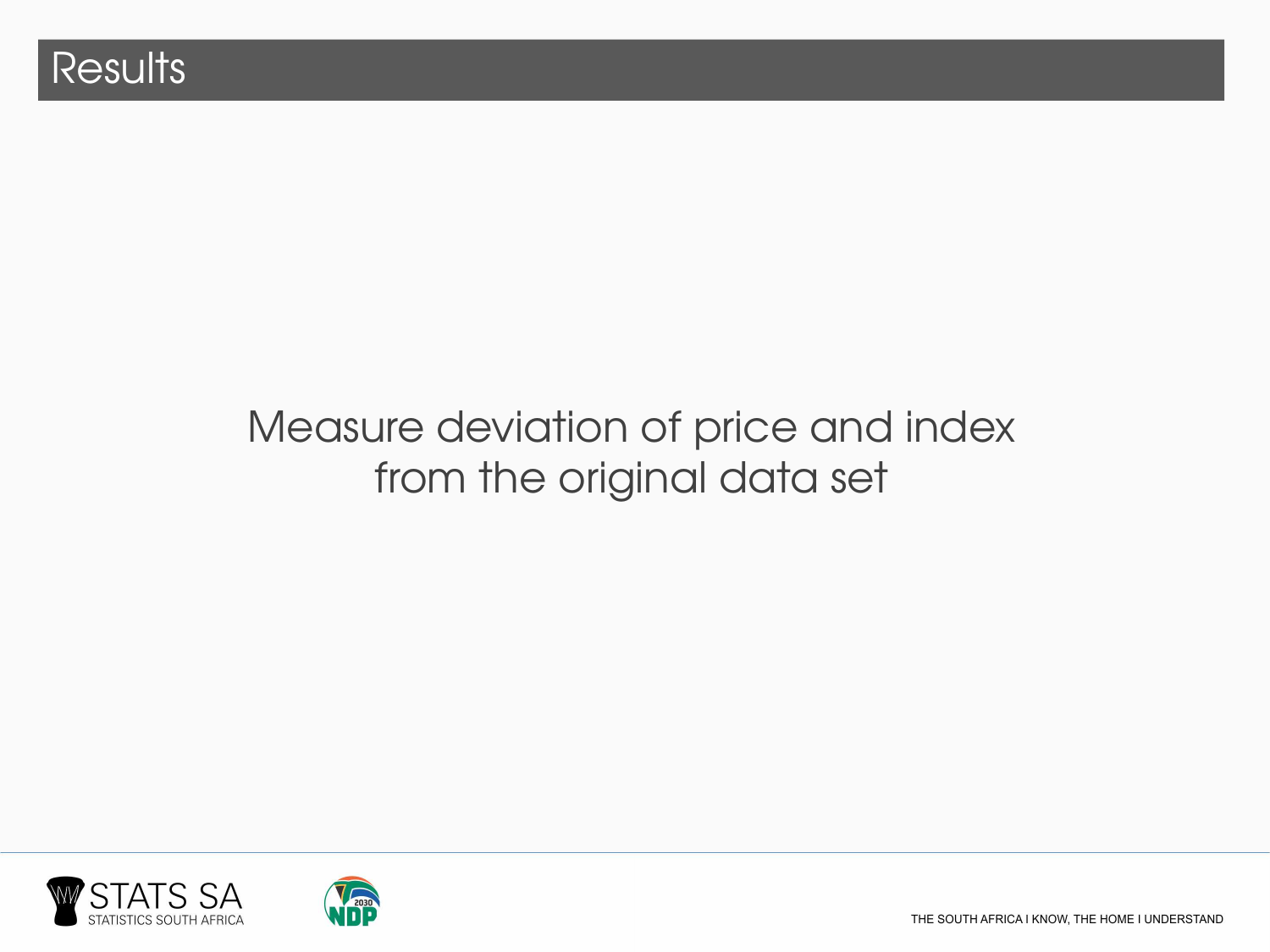

Results
Measure deviation of price and index from the original data set